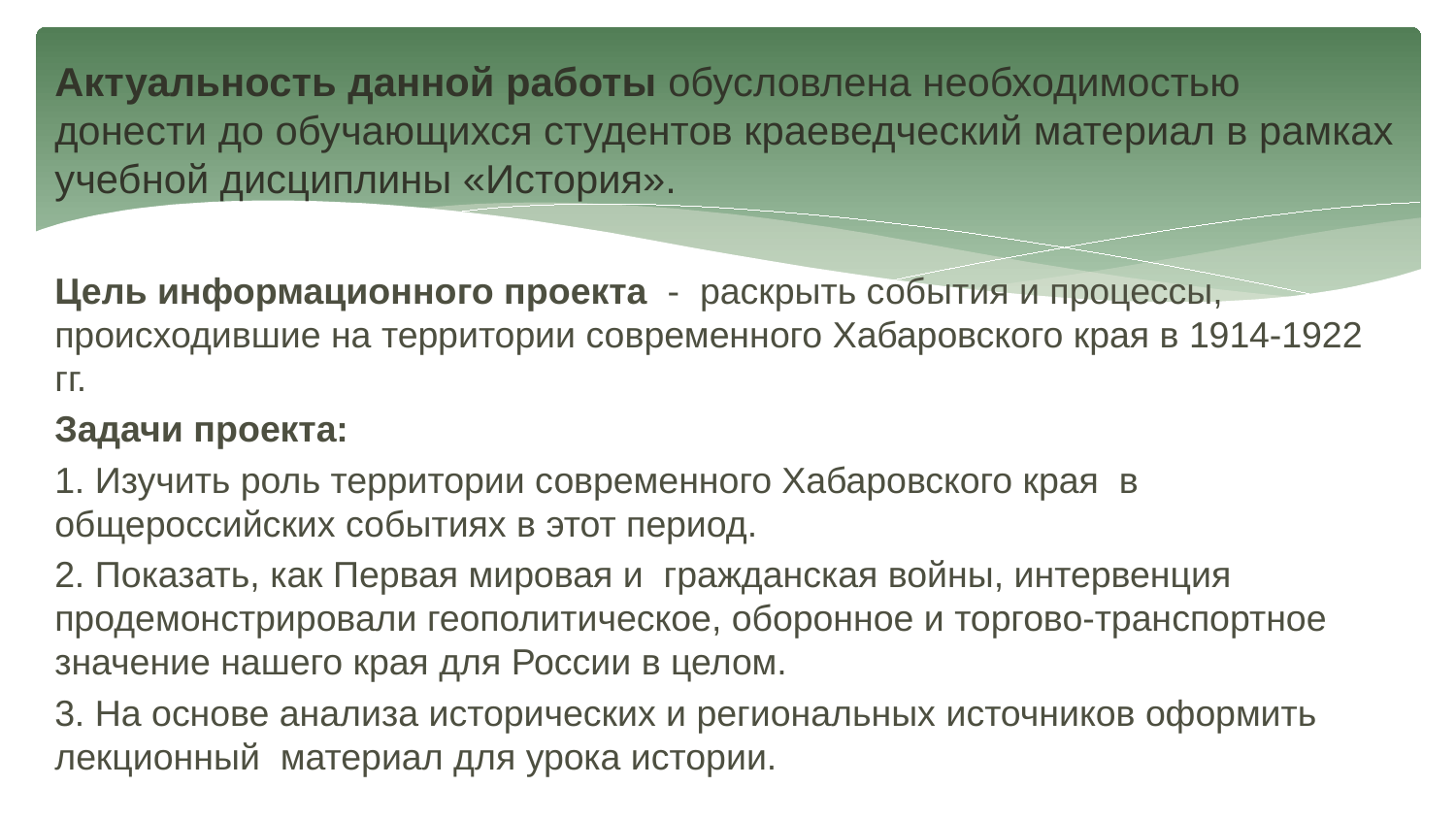

# Актуальность данной работы обусловлена необходимостью донести до обучающихся студентов краеведческий материал в рамках учебной дисциплины «История».
Цель информационного проекта  -  раскрыть события и процессы, происходившие на территории современного Хабаровского края в 1914-1922 гг.
Задачи проекта:
1. Изучить роль территории современного Хабаровского края  в общероссийских событиях в этот период.
2. Показать, как Первая мировая и  гражданская войны, интервенция  продемонстрировали геополитическое, оборонное и торгово-транспортное значение нашего края для России в целом.
3. На основе анализа исторических и региональных источников оформить лекционный  материал для урока истории.